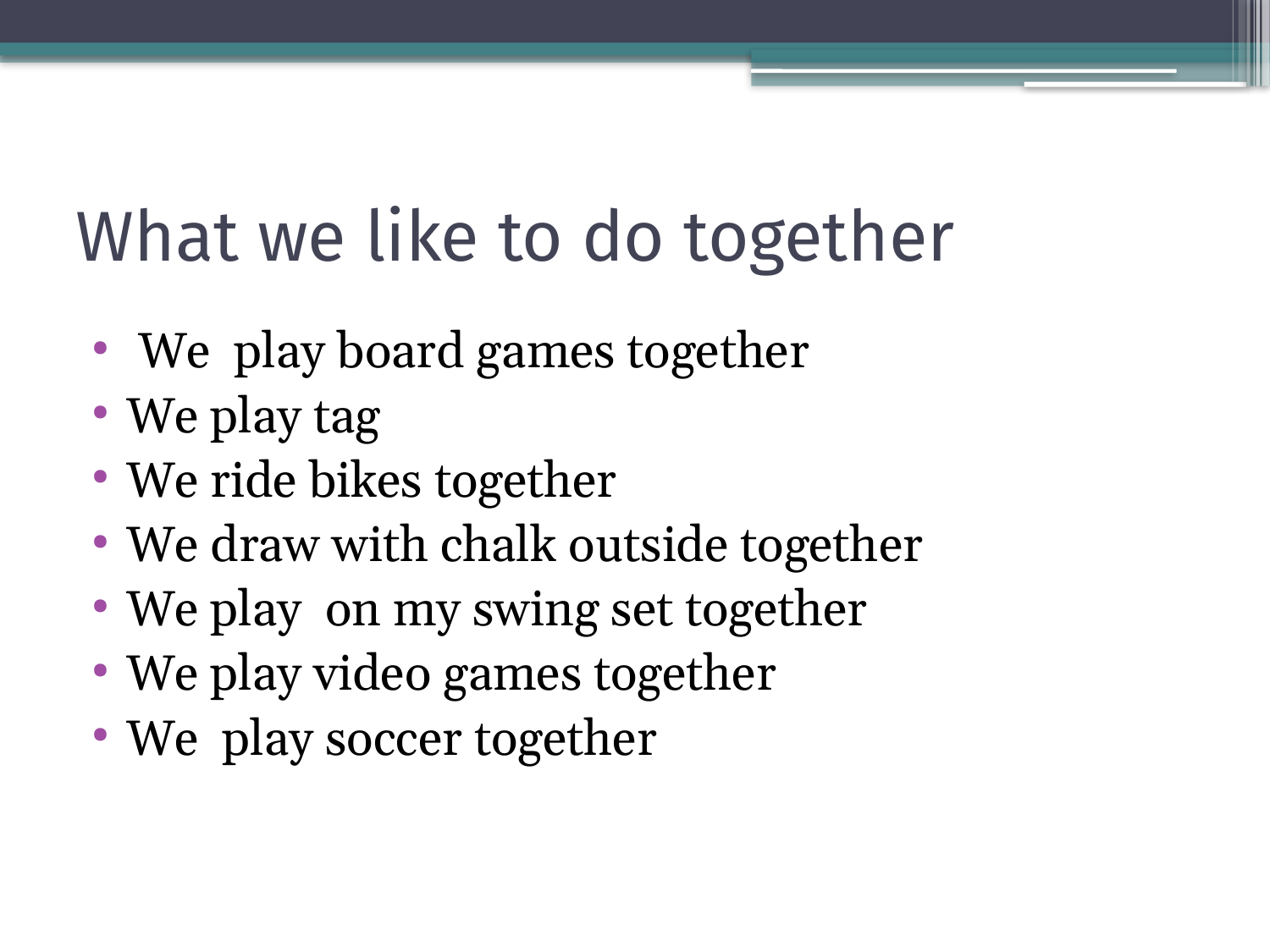

# What we like to do together
 We  play board games together
We play tag
We ride bikes together
We draw with chalk outside together
We play  on my swing set together
We play video games together
We  play soccer together